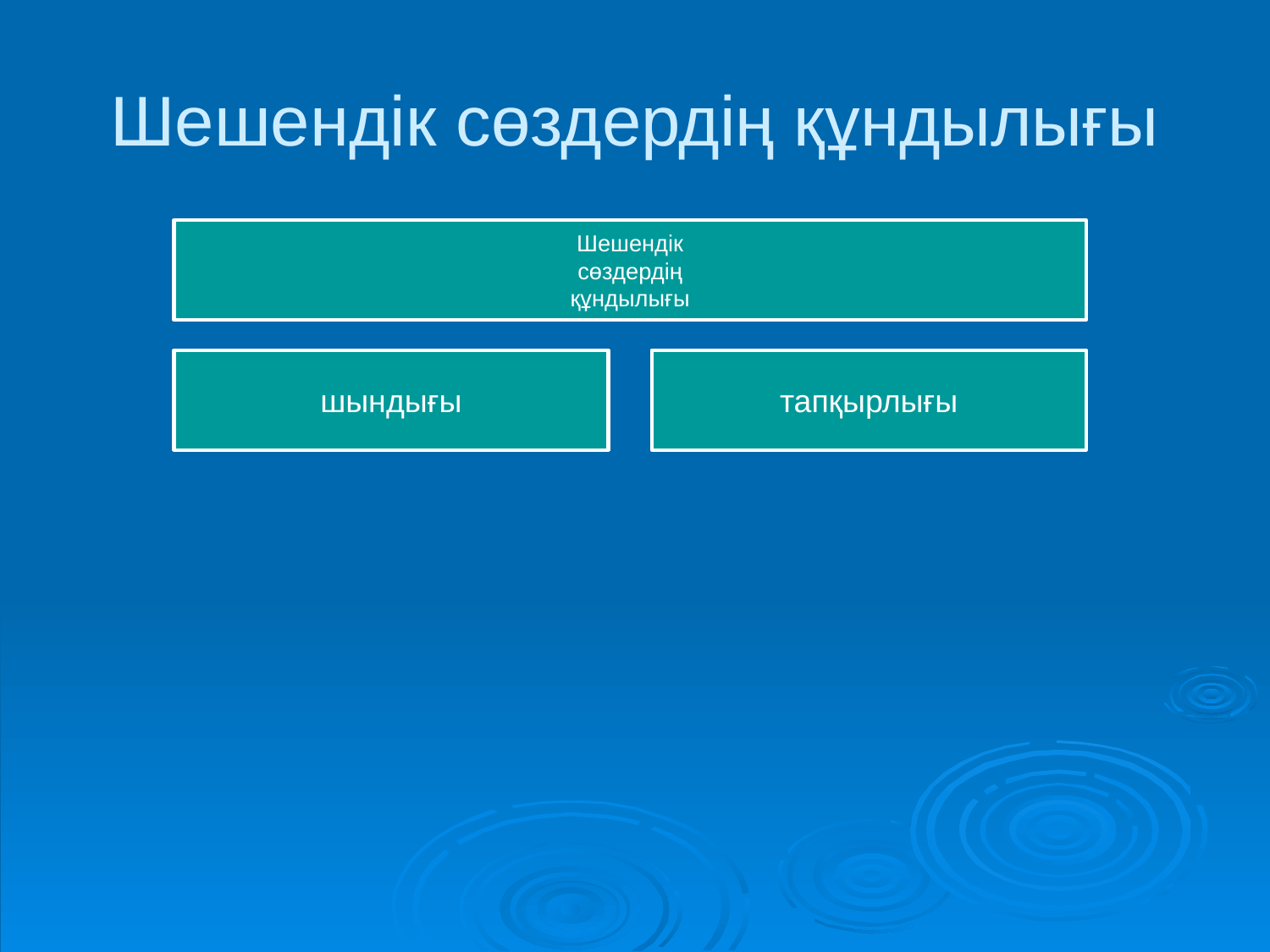

# Шешендік сөздердің құндылығы
Шешендік
 сөздердің
құндылығы
шындығы
тапқырлығы